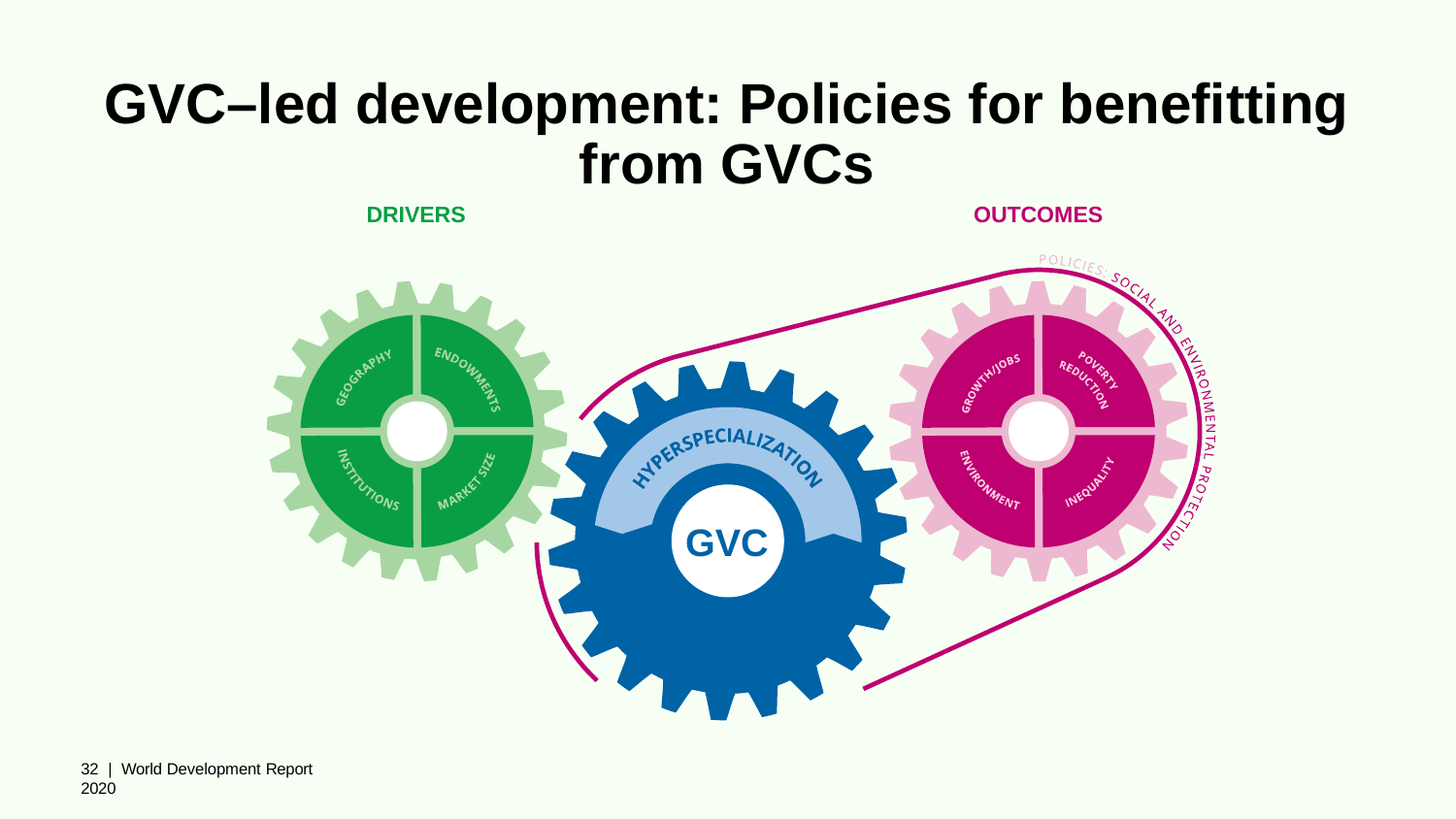

# GVC–led development: Policies for benefitting from GVCs
DRIVERS

OUTCOMES

FIRM-TO-FIRM RELATIONSHIPS

GVC

32  |  World Development Report 2020